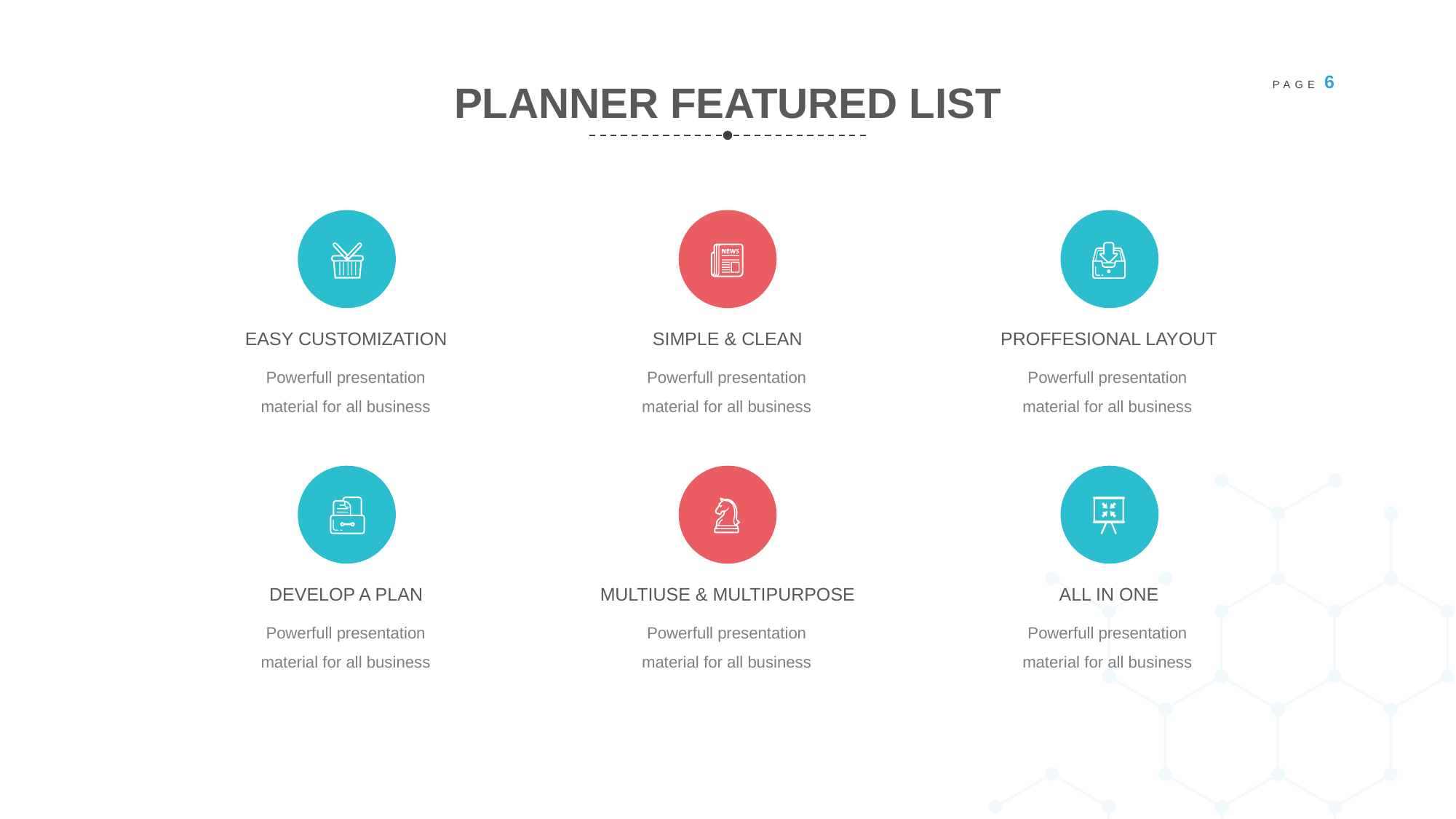

PLANNER FEATURED LIST

EASY CUSTOMIZATION
SIMPLE & CLEAN
PROFFESIONAL LAYOUT
Powerfull presentation material for all business
Powerfull presentation material for all business
Powerfull presentation material for all business

DEVELOP A PLAN
MULTIUSE & MULTIPURPOSE
ALL IN ONE
Powerfull presentation material for all business
Powerfull presentation material for all business
Powerfull presentation material for all business